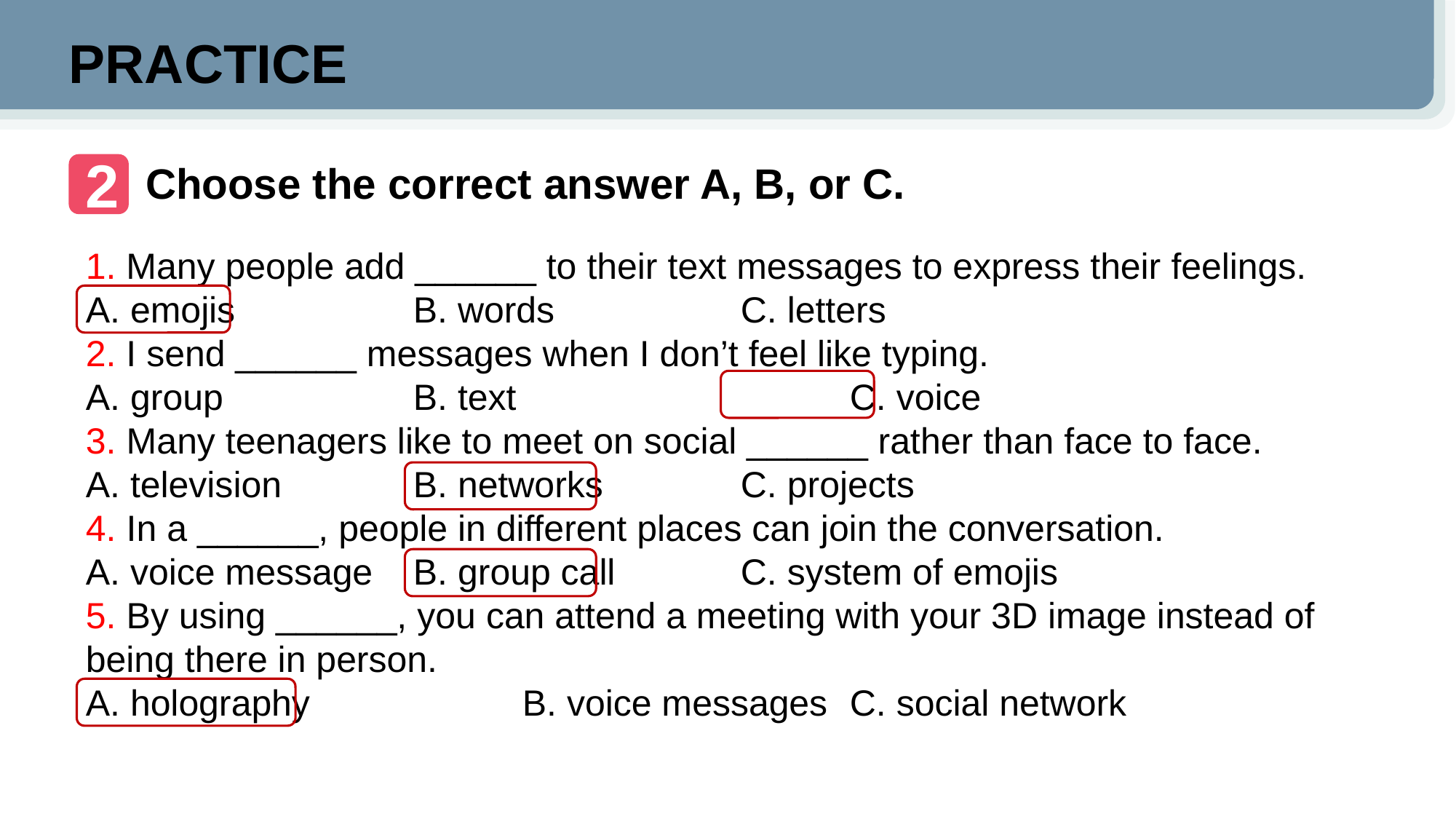

PRACTICE
2
Choose the correct answer A, B, or C.

1. Many people add ______ to their text messages to express their feelings.
A. emojis 		B. words 		C. letters
2. I send ______ messages when I don’t feel like typing.
A. group 		B. text 			C. voice
3. Many teenagers like to meet on social ______ rather than face to face.
A. television 		B. networks 		C. projects
4. In a ______, people in different places can join the conversation.
A. voice message 	B. group call 		C. system of emojis
5. By using ______, you can attend a meeting with your 3D image instead of being there in person.
A. holography 		B. voice messages 	C. social network